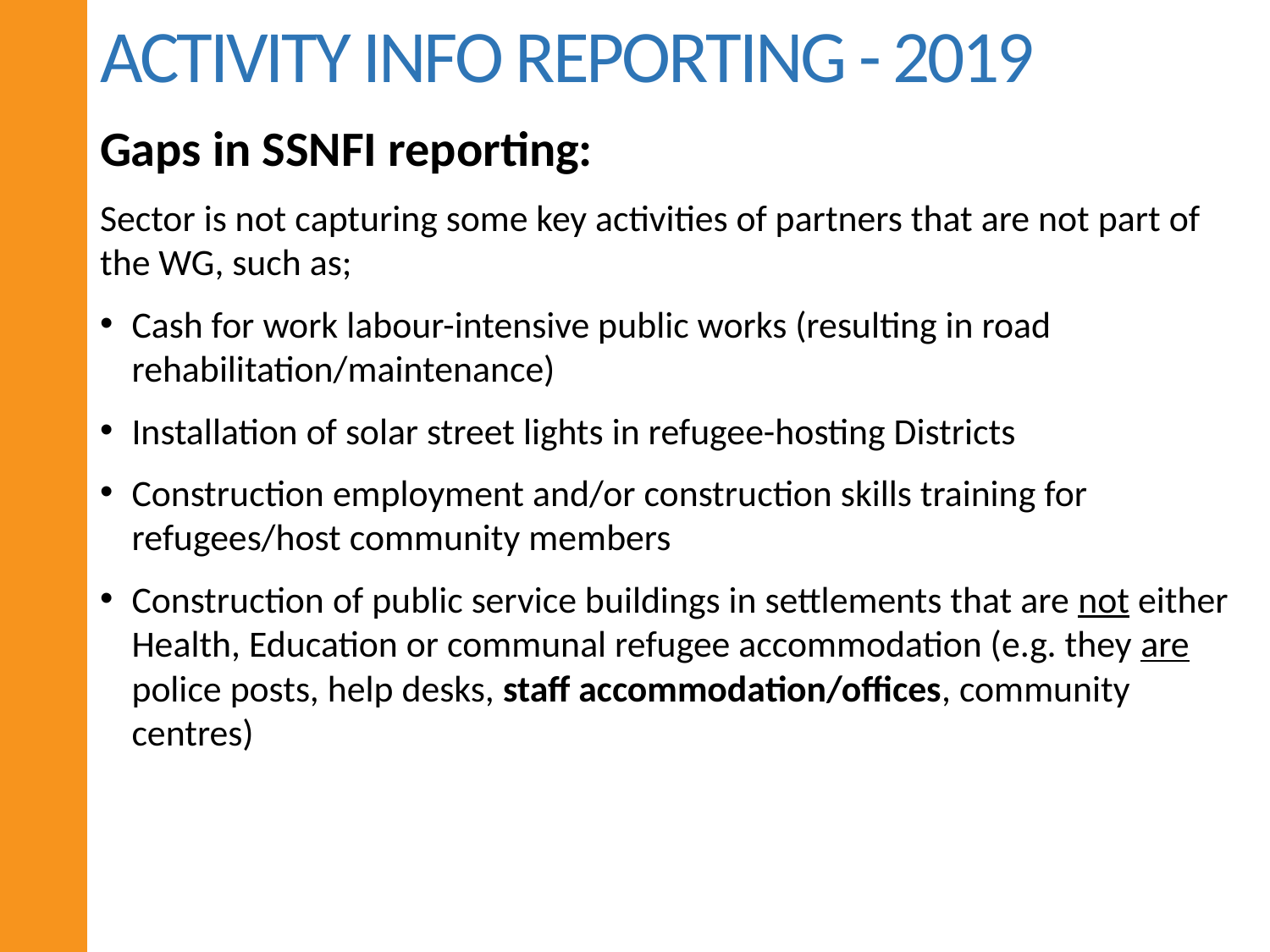

ACTIVITY INFO REPORTING - 2019
Gaps in SSNFI reporting:
Sector is not capturing some key activities of partners that are not part of the WG, such as;
Cash for work labour-intensive public works (resulting in road rehabilitation/maintenance)
Installation of solar street lights in refugee-hosting Districts
Construction employment and/or construction skills training for refugees/host community members
Construction of public service buildings in settlements that are not either Health, Education or communal refugee accommodation (e.g. they are police posts, help desks, staff accommodation/offices, community centres)